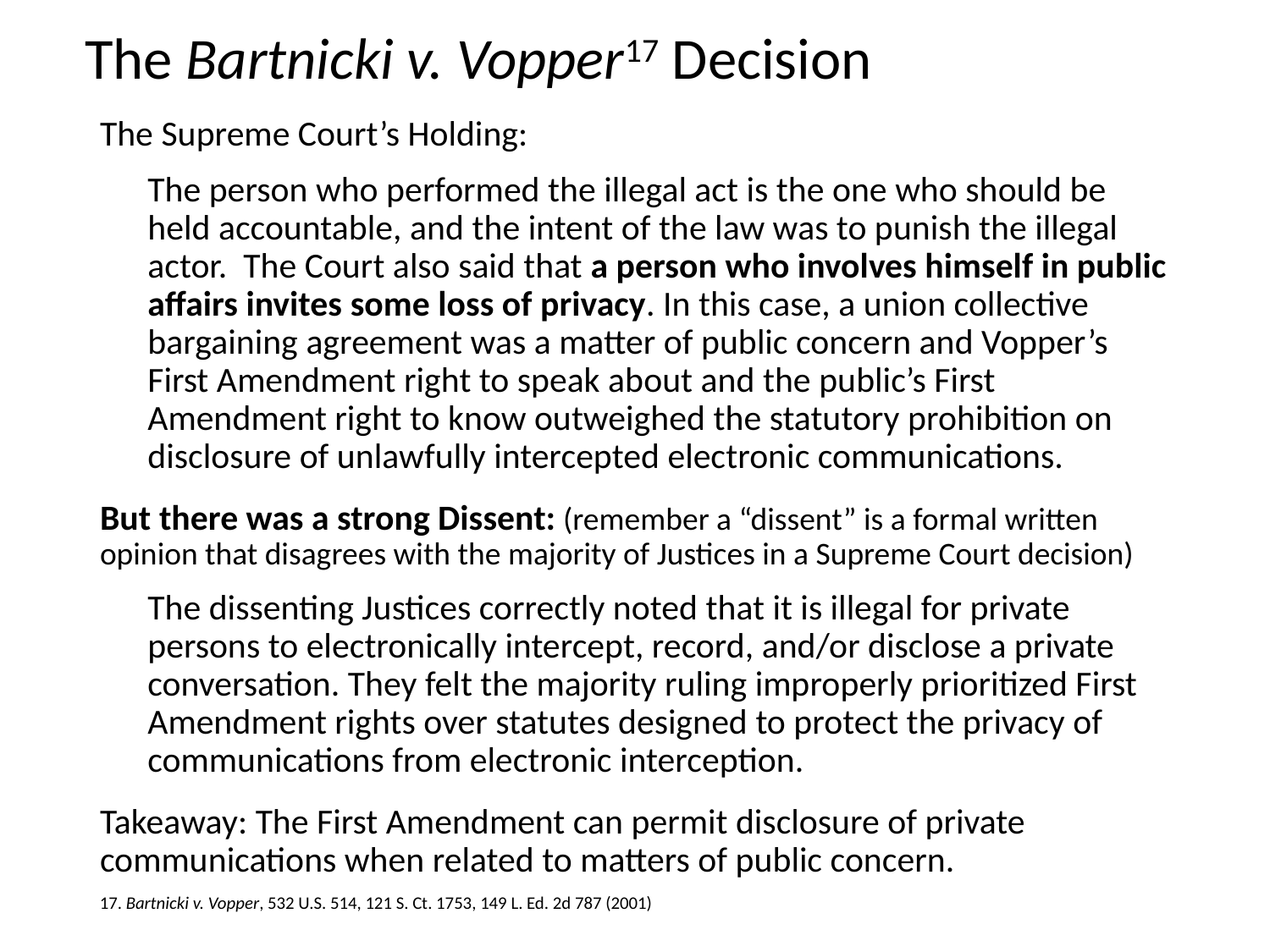

# The Bartnicki v. Vopper17 Decision
The Supreme Court’s Holding:
The person who performed the illegal act is the one who should be held accountable, and the intent of the law was to punish the illegal actor.  The Court also said that a person who involves himself in public affairs invites some loss of privacy. In this case, a union collective bargaining agreement was a matter of public concern and Vopper’s First Amendment right to speak about and the public’s First Amendment right to know outweighed the statutory prohibition on disclosure of unlawfully intercepted electronic communications.
But there was a strong Dissent: (remember a “dissent” is a formal written opinion that disagrees with the majority of Justices in a Supreme Court decision)
The dissenting Justices correctly noted that it is illegal for private persons to electronically intercept, record, and/or disclose a private conversation. They felt the majority ruling improperly prioritized First Amendment rights over statutes designed to protect the privacy of communications from electronic interception.
Takeaway: The First Amendment can permit disclosure of private communications when related to matters of public concern.
17. Bartnicki v. Vopper, 532 U.S. 514, 121 S. Ct. 1753, 149 L. Ed. 2d 787 (2001)